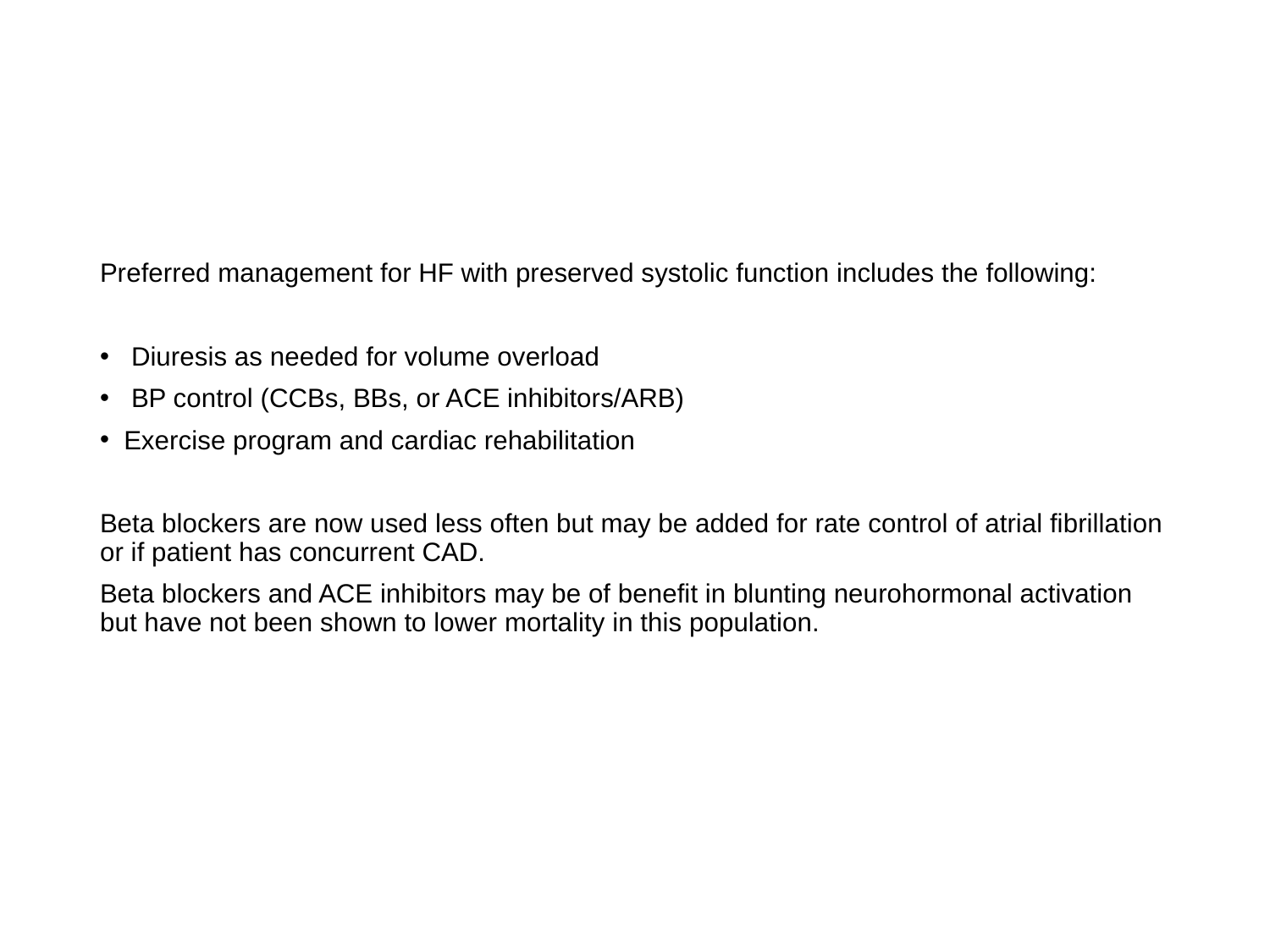

#
Preferred management for HF with preserved systolic function includes the following:

 Diuresis as needed for volume overload
 BP control (CCBs, BBs, or ACE inhibitors/ARB)
Exercise program and cardiac rehabilitation

Beta blockers are now used less often but may be added for rate control of atrial fibrillation or if patient has concurrent CAD.
Beta blockers and ACE inhibitors may be of benefit in blunting neurohormonal activation but have not been shown to lower mortality in this population.